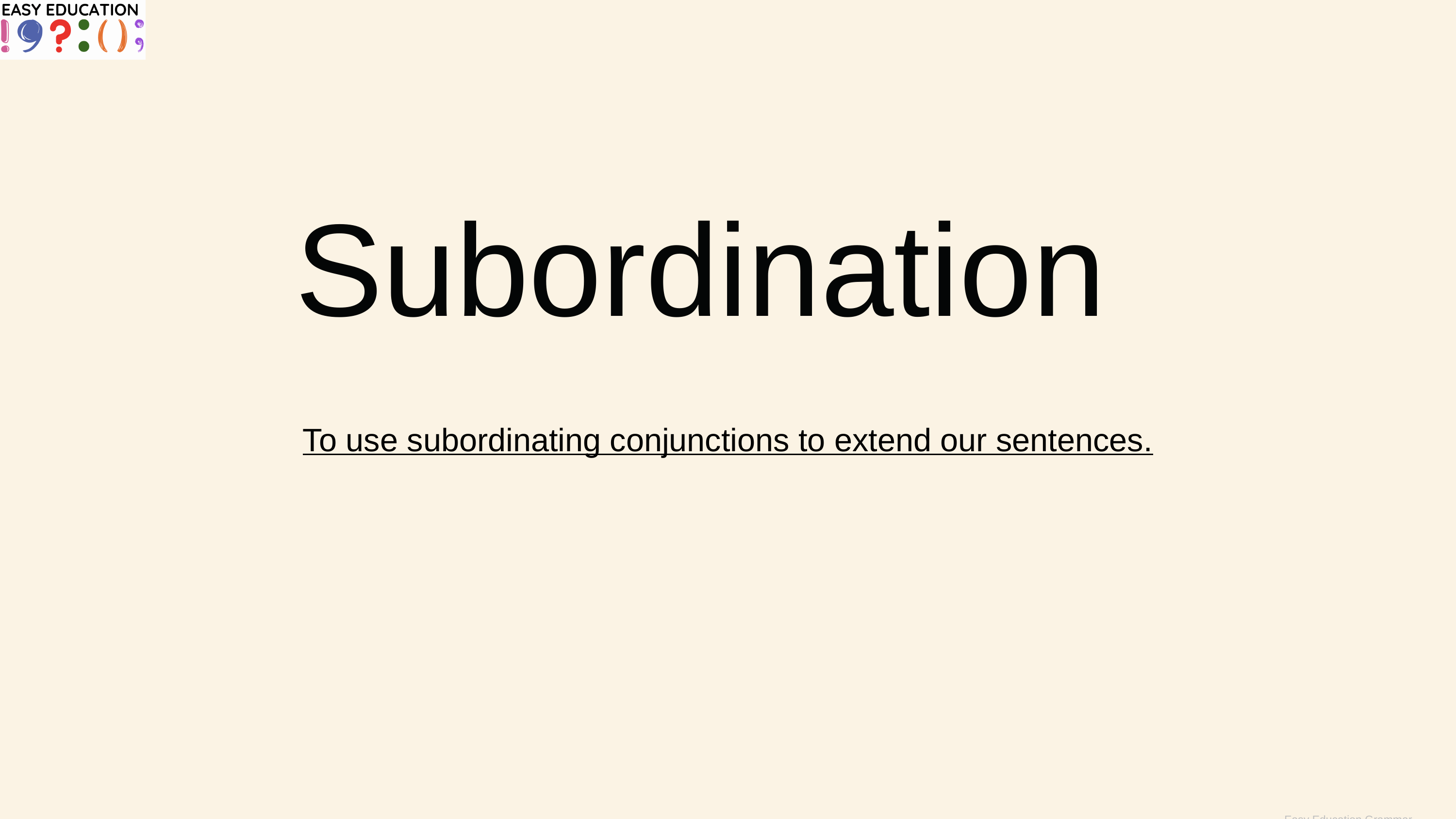

Subordination
To use subordinating conjunctions to extend our sentences.